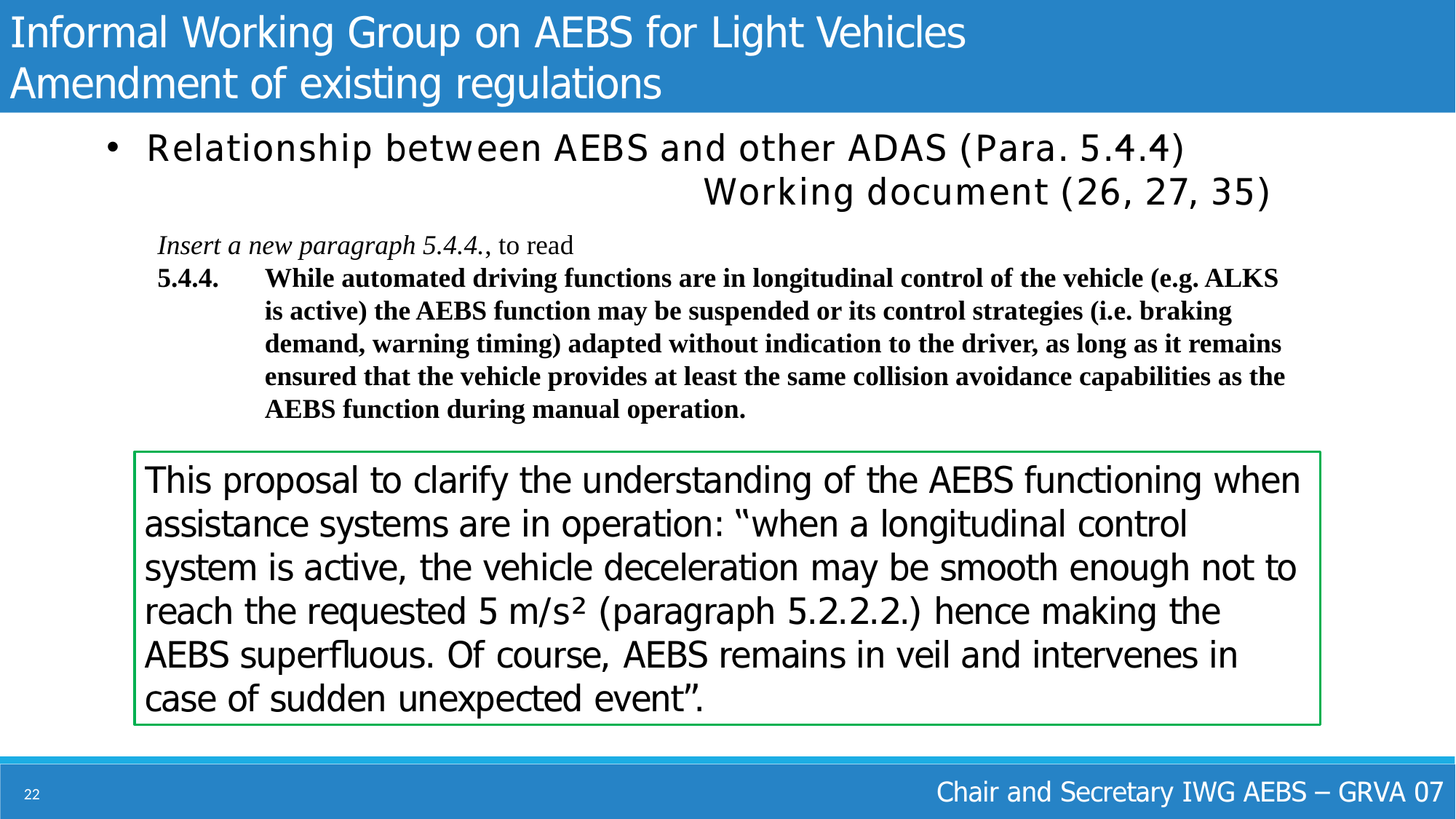

Informal Working Group on AEBS for Light Vehicles
Amendment of existing regulations
Relationship between AEBS and other ADAS (Para. 5.4.4)
Working document (26, 27, 35)
Insert a new paragraph 5.4.4., to read
5.4.4.	While automated driving functions are in longitudinal control of the vehicle (e.g. ALKS is active) the AEBS function may be suspended or its control strategies (i.e. braking demand, warning timing) adapted without indication to the driver, as long as it remains ensured that the vehicle provides at least the same collision avoidance capabilities as the AEBS function during manual operation.
This proposal to clarify the understanding of the AEBS functioning when assistance systems are in operation: “when a longitudinal control system is active, the vehicle deceleration may be smooth enough not to reach the requested 5 m/s² (paragraph 5.2.2.2.) hence making the AEBS superfluous. Of course, AEBS remains in veil and intervenes in case of sudden unexpected event”.
Chair and Secretary IWG AEBS – GRVA 07
22